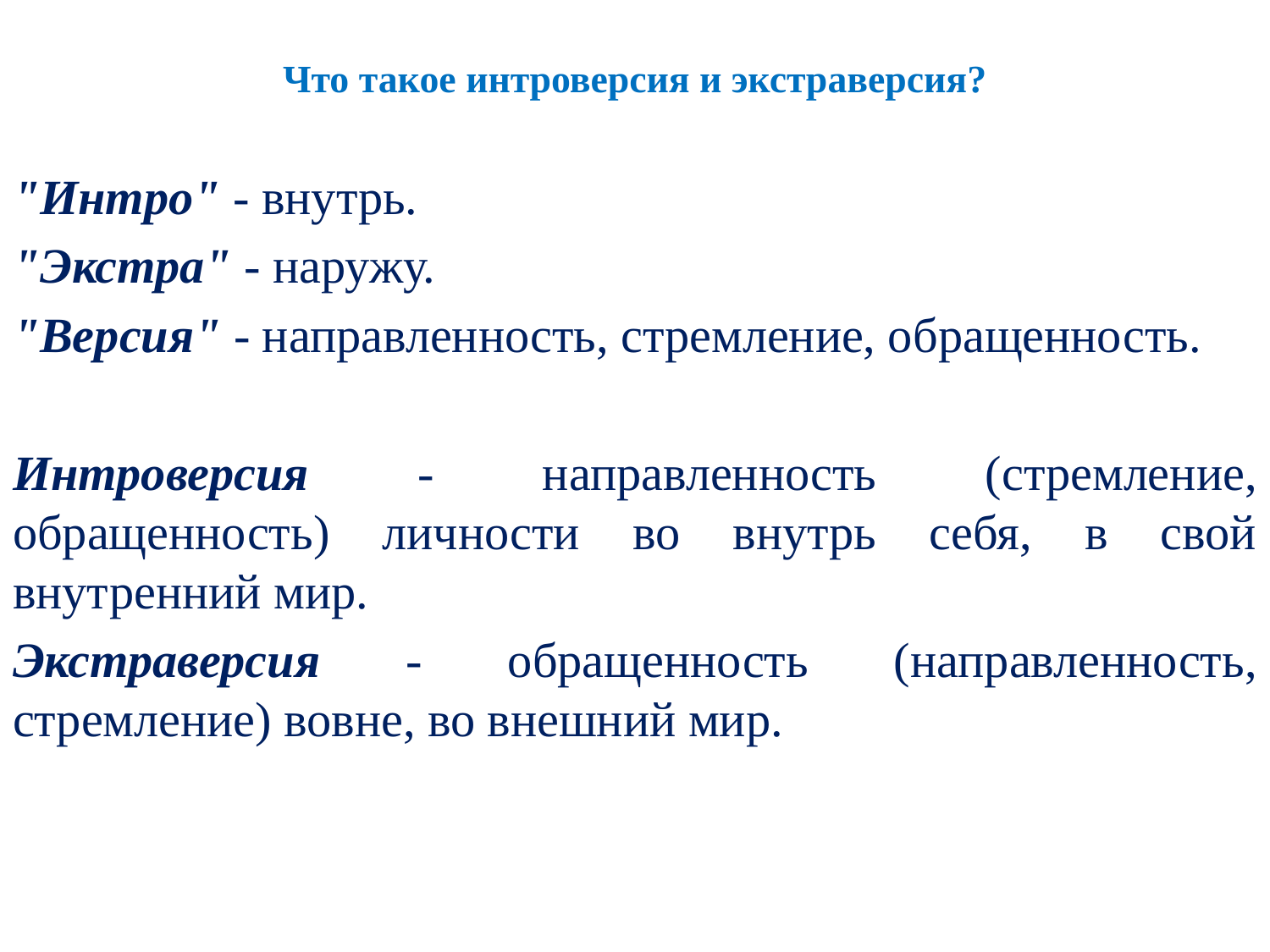

# Что такое интроверсия и экстраверсия?
"Интро" - внутрь.
"Экстра" - наружу.
"Версия" - направленность, стремление, обращенность.

Интроверсия - направленность (стремление, обращенность) личности во внутрь себя, в свой внутренний мир.
Экстраверсия - обращенность (направленность, стремление) вовне, во внешний мир.